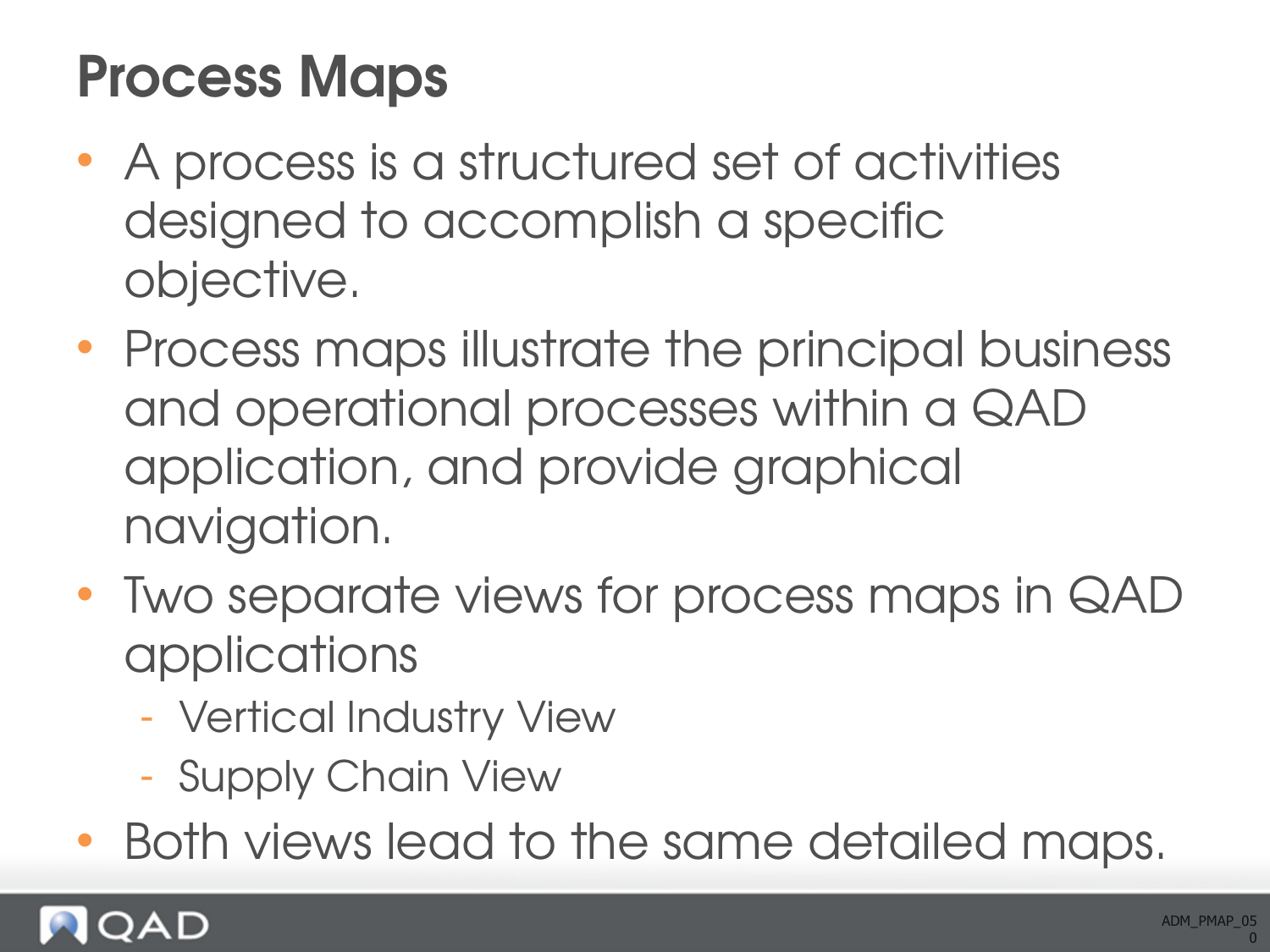

# Process Maps
A process is a structured set of activities designed to accomplish a specific objective.
Process maps illustrate the principal business and operational processes within a QAD application, and provide graphical navigation.
Two separate views for process maps in QAD applications
Vertical Industry View
Supply Chain View
Both views lead to the same detailed maps.

ADM_PMAP_050